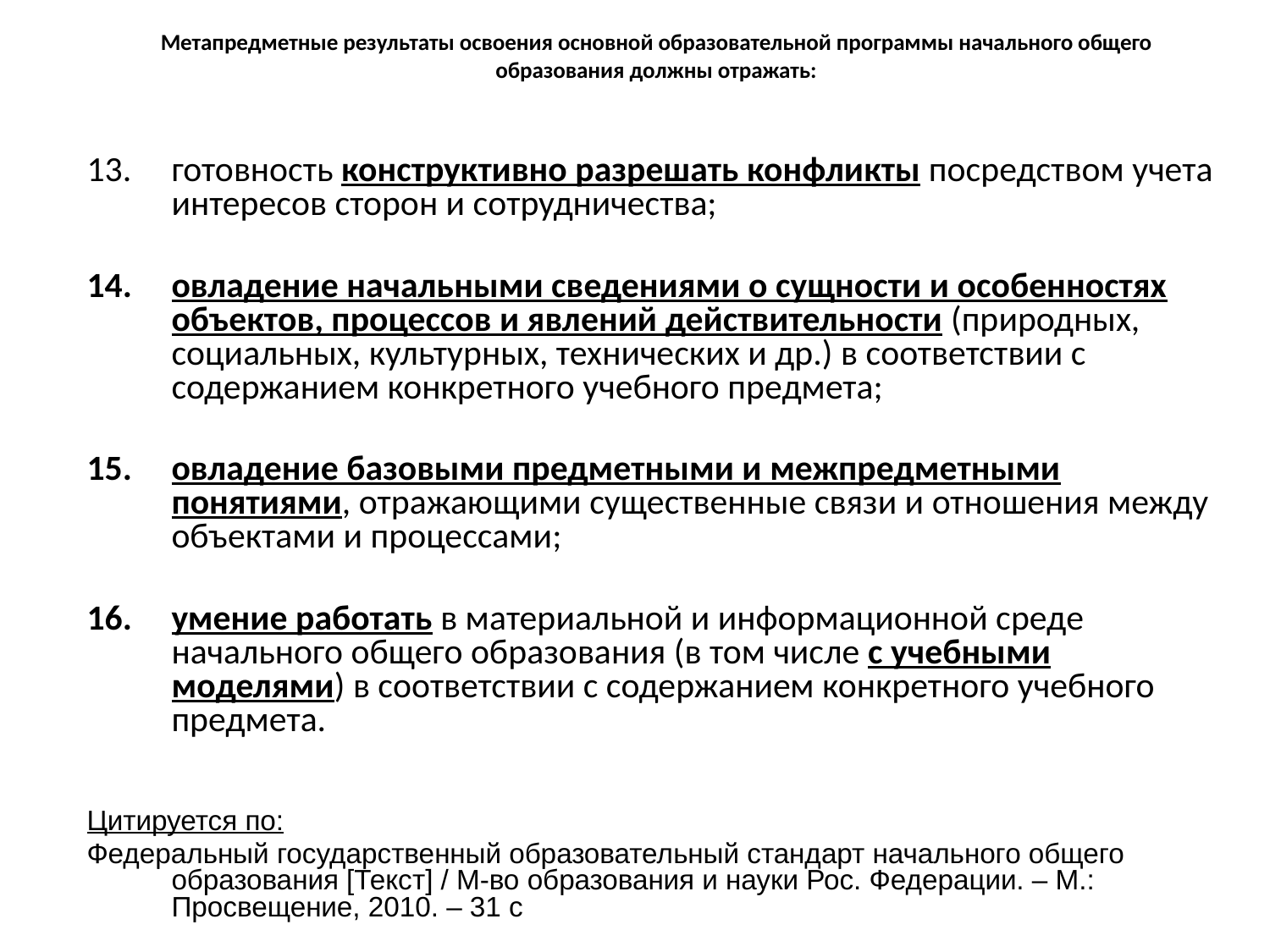

# Метапредметные результаты освоения основной образовательной программы начального общего образования должны отражать:
готовность конструктивно разрешать конфликты посредством учета интересов сторон и сотрудничества;

овладение начальными сведениями о сущности и особенностях объектов, процессов и явлений действительности (природных, социальных, культурных, технических и др.) в соответствии с содержанием конкретного учебного предмета;

овладение базовыми предметными и межпредметными понятиями, отражающими существенные связи и отношения между объектами и процессами;

умение работать в материальной и информационной среде начального общего образования (в том числе с учебными моделями) в соответствии с содержанием конкретного учебного предмета.

Цитируется по:
Федеральный государственный образовательный стандарт начального общего образования [Текст] / М-во образования и науки Рос. Федерации. – М.: Просвещение, 2010. – 31 с